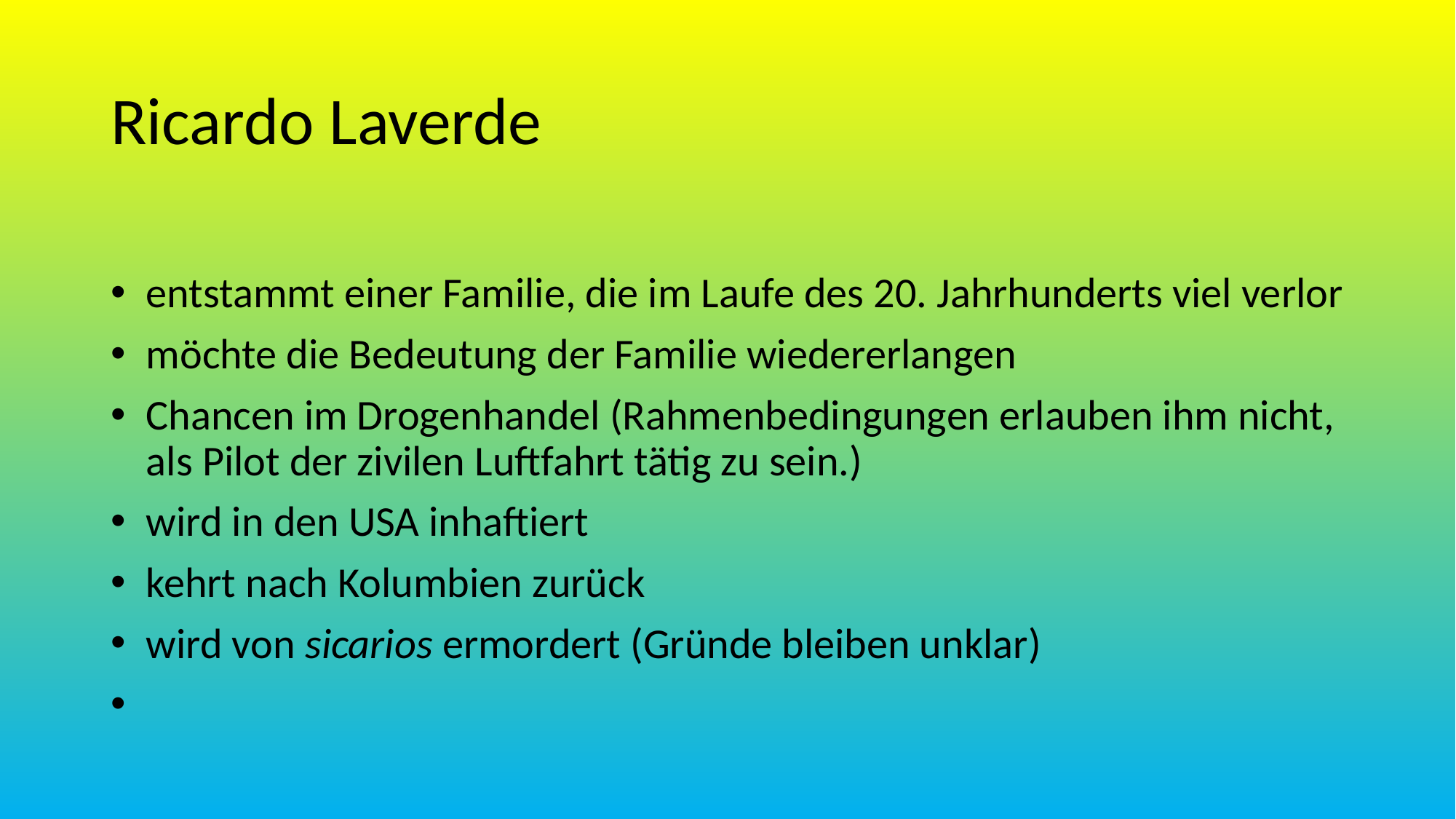

Ricardo Laverde

entstammt einer Familie, die im Laufe des 20. Jahrhunderts viel verlor
möchte die Bedeutung der Familie wiedererlangen
Chancen im Drogenhandel (Rahmenbedingungen erlauben ihm nicht, als Pilot der zivilen Luftfahrt tätig zu sein.)
wird in den USA inhaftiert
kehrt nach Kolumbien zurück
wird von sicarios ermordert (Gründe bleiben unklar)